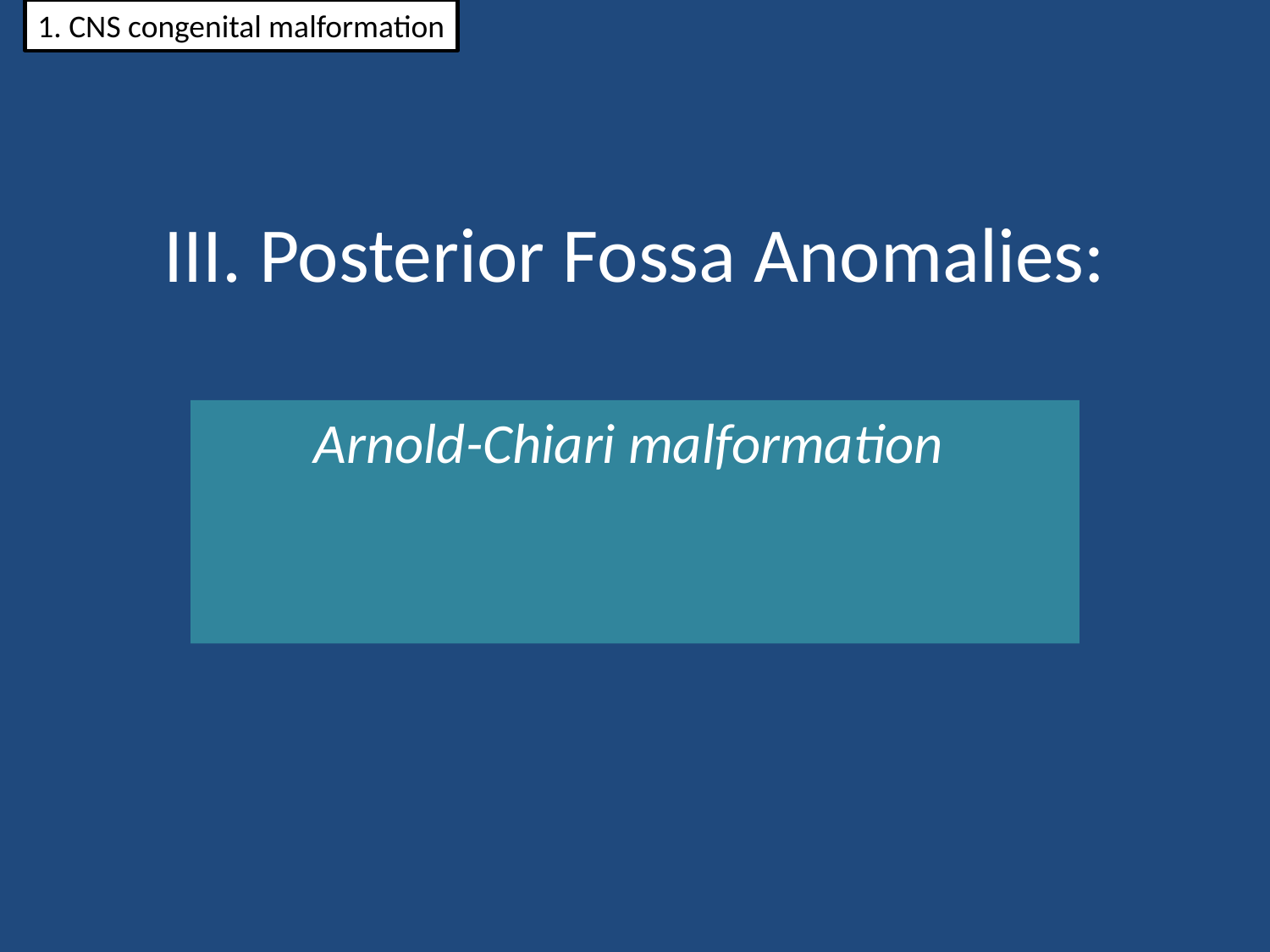

1. CNS congenital malformation
# III. Posterior Fossa Anomalies:
Arnold-Chiari malformation